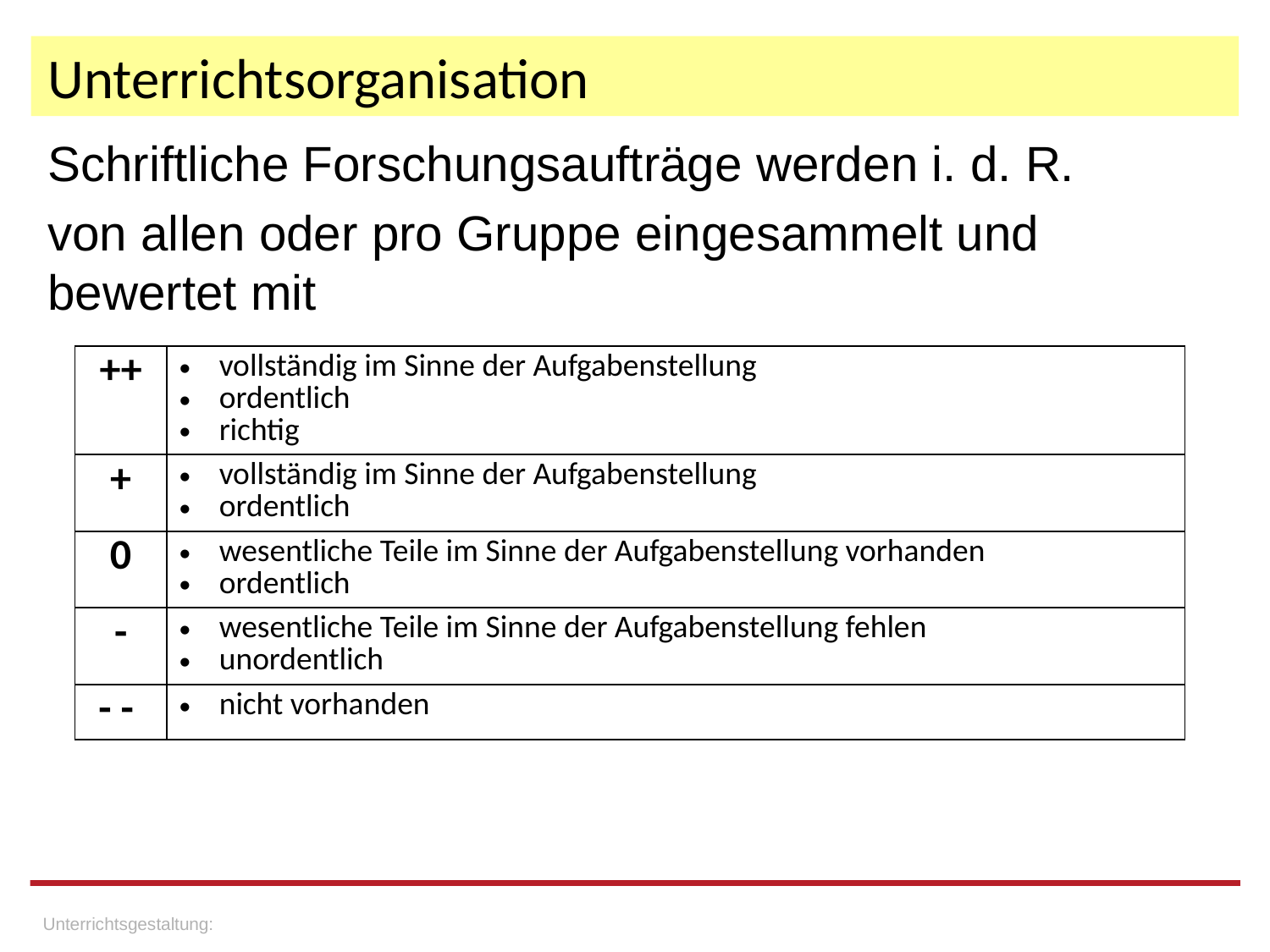

# Unterrichtsorganisation
Schriftliche Forschungsaufträge werden i. d. R.
von allen oder pro Gruppe eingesammelt und bewertet mit

| ++ | vollständig im Sinne der Aufgabenstellung ordentlich richtig |
| --- | --- |
| + | vollständig im Sinne der Aufgabenstellung ordentlich |
| 0 | wesentliche Teile im Sinne der Aufgabenstellung vorhanden ordentlich |
| - | wesentliche Teile im Sinne der Aufgabenstellung fehlen unordentlich |
| - - | nicht vorhanden |
Unterrichtsgestaltung: